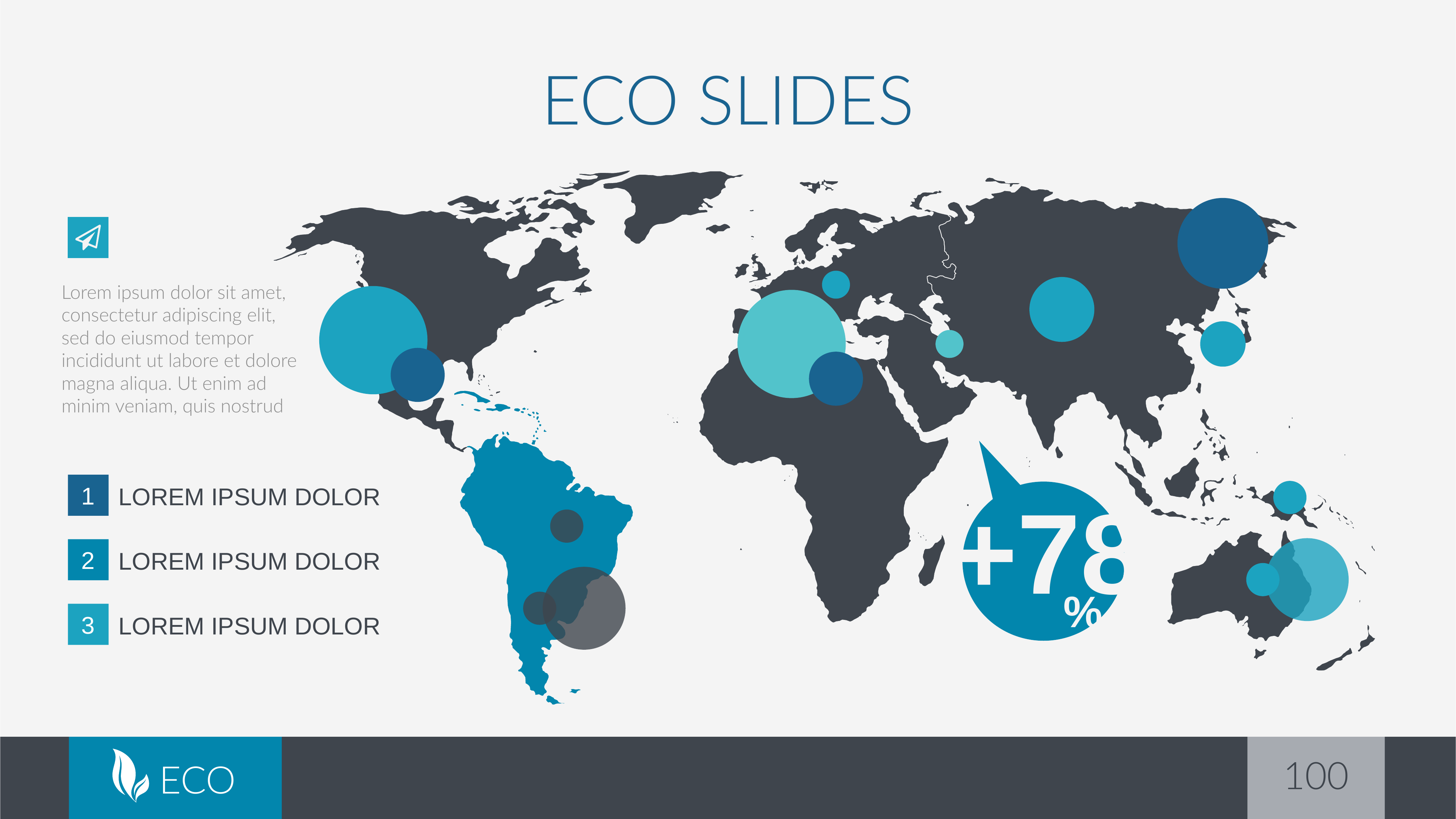

# ECO SLIDES

Lorem ipsum dolor sit amet, consectetur adipiscing elit, sed do eiusmod tempor incididunt ut labore et dolore magna aliqua. Ut enim ad minim veniam, quis nostrud

1
Lorem ipsum dolor

2
Lorem ipsum dolor

3
Lorem ipsum dolor
+78

%
100